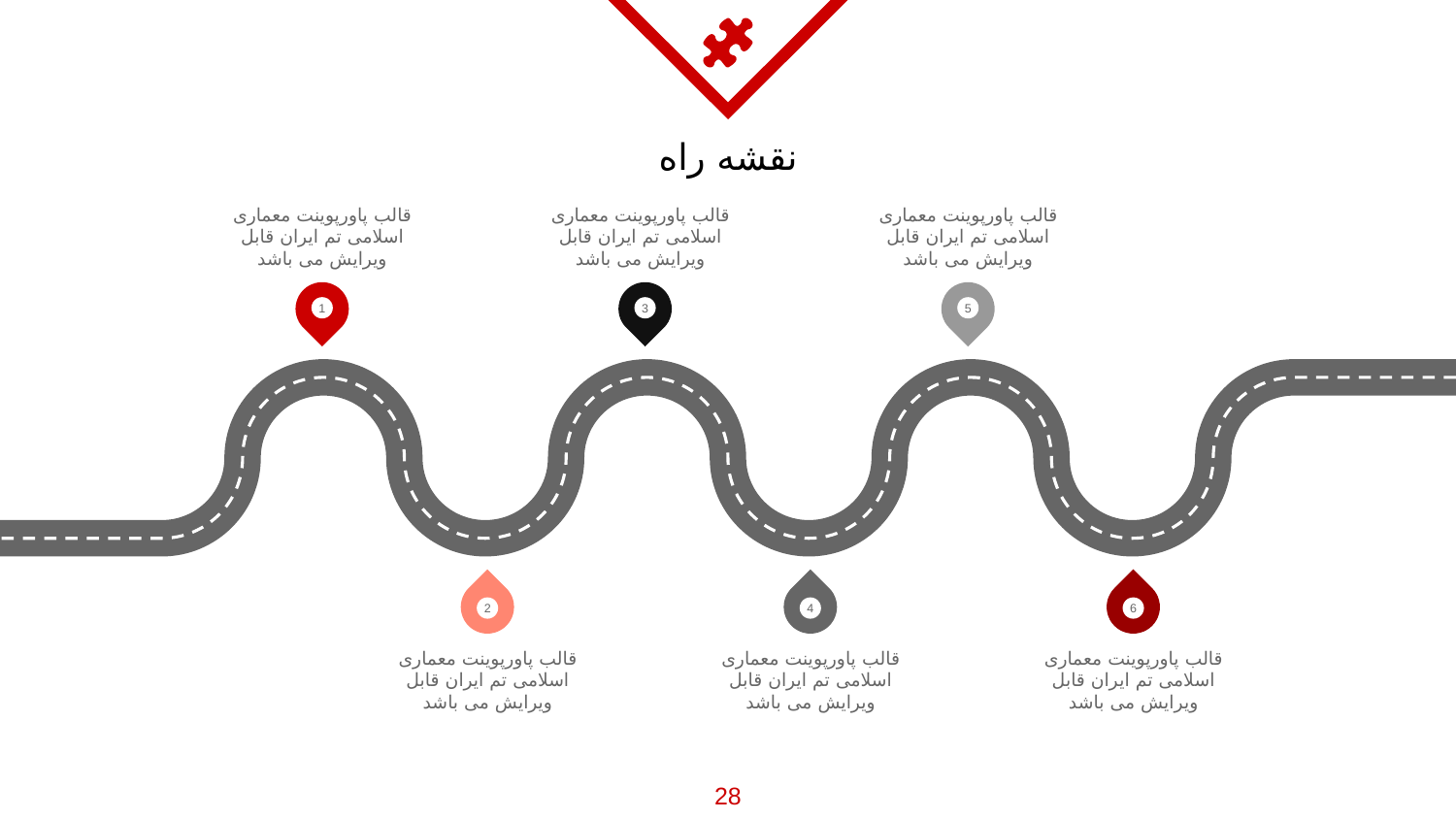

# نقشه راه
قالب پاورپوینت معماری اسلامی تم ایران قابل ویرایش می باشد
قالب پاورپوینت معماری اسلامی تم ایران قابل ویرایش می باشد
قالب پاورپوینت معماری اسلامی تم ایران قابل ویرایش می باشد

1

3

5

2

4

6
قالب پاورپوینت معماری اسلامی تم ایران قابل ویرایش می باشد
قالب پاورپوینت معماری اسلامی تم ایران قابل ویرایش می باشد
قالب پاورپوینت معماری اسلامی تم ایران قابل ویرایش می باشد
28